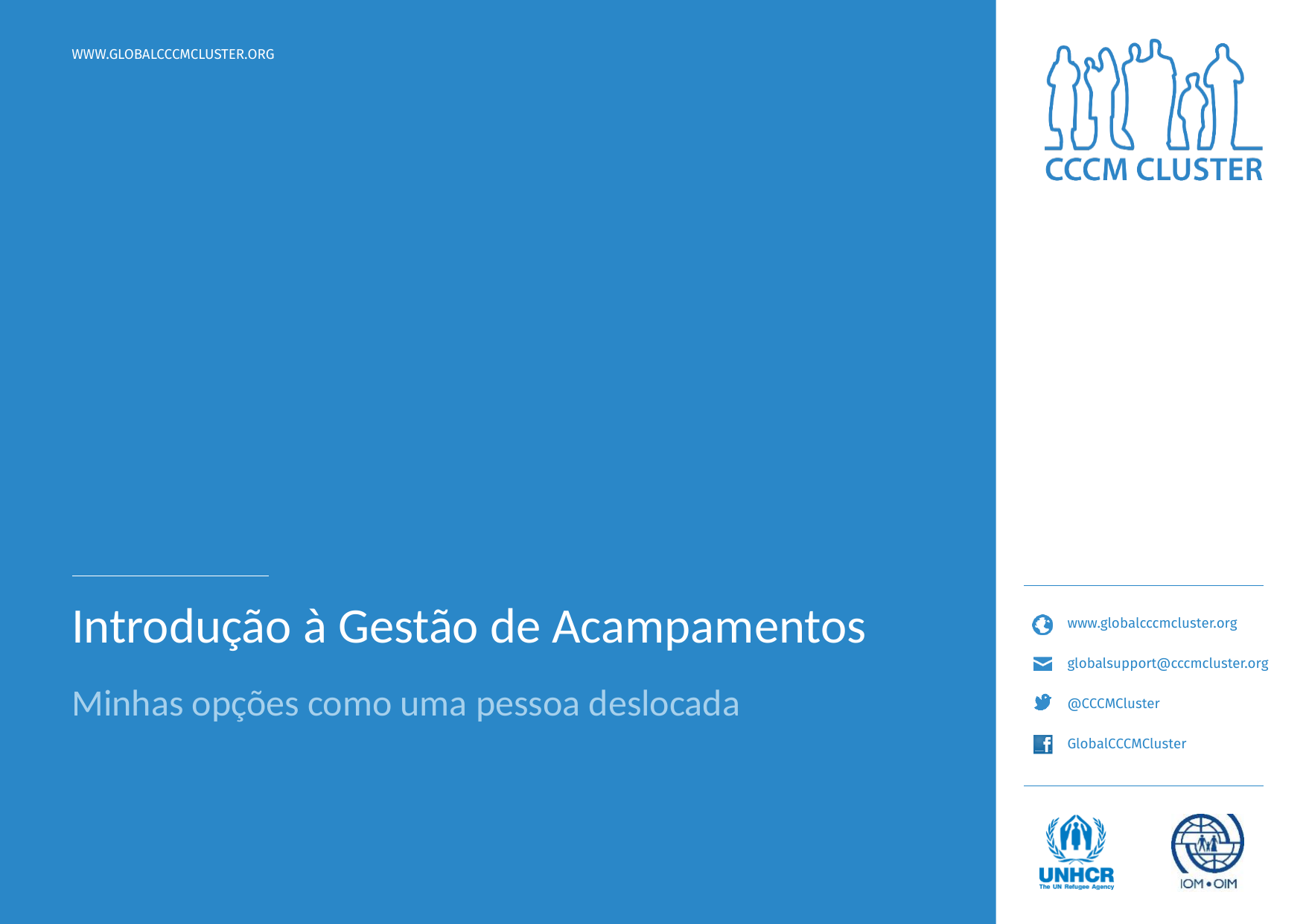

# Introdução à Gestão de Acampamentos
Minhas opções como uma pessoa deslocada